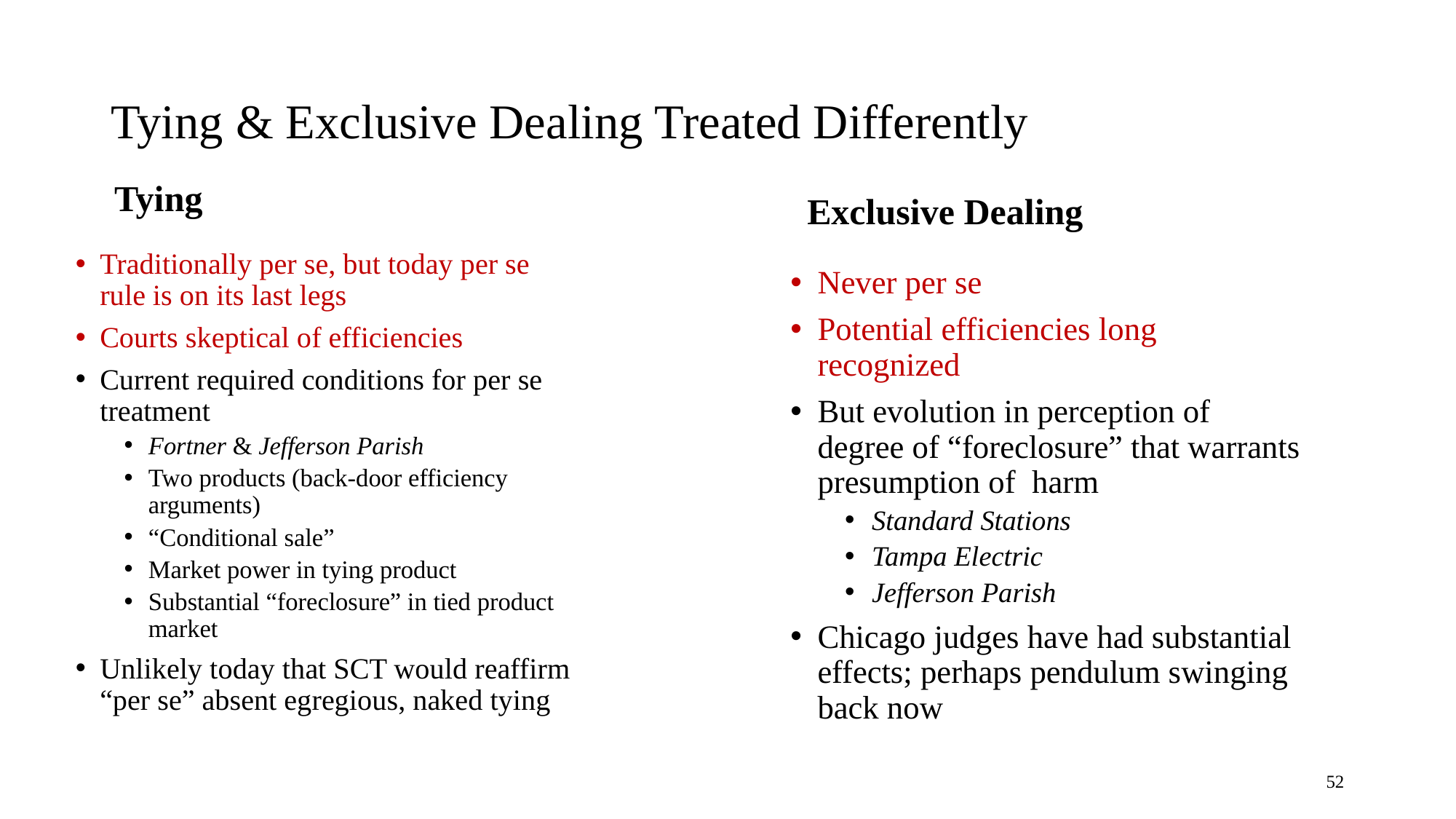

# Tying & Exclusive Dealing Treated Differently
Tying
Exclusive Dealing
Traditionally per se, but today per se rule is on its last legs
Courts skeptical of efficiencies
Current required conditions for per se treatment
Fortner & Jefferson Parish
Two products (back-door efficiency arguments)
“Conditional sale”
Market power in tying product
Substantial “foreclosure” in tied product market
Unlikely today that SCT would reaffirm “per se” absent egregious, naked tying

Never per se
Potential efficiencies long recognized
But evolution in perception of degree of “foreclosure” that warrants presumption of  harm
Standard Stations
Tampa Electric
Jefferson Parish
Chicago judges have had substantial effects; perhaps pendulum swinging back now
52